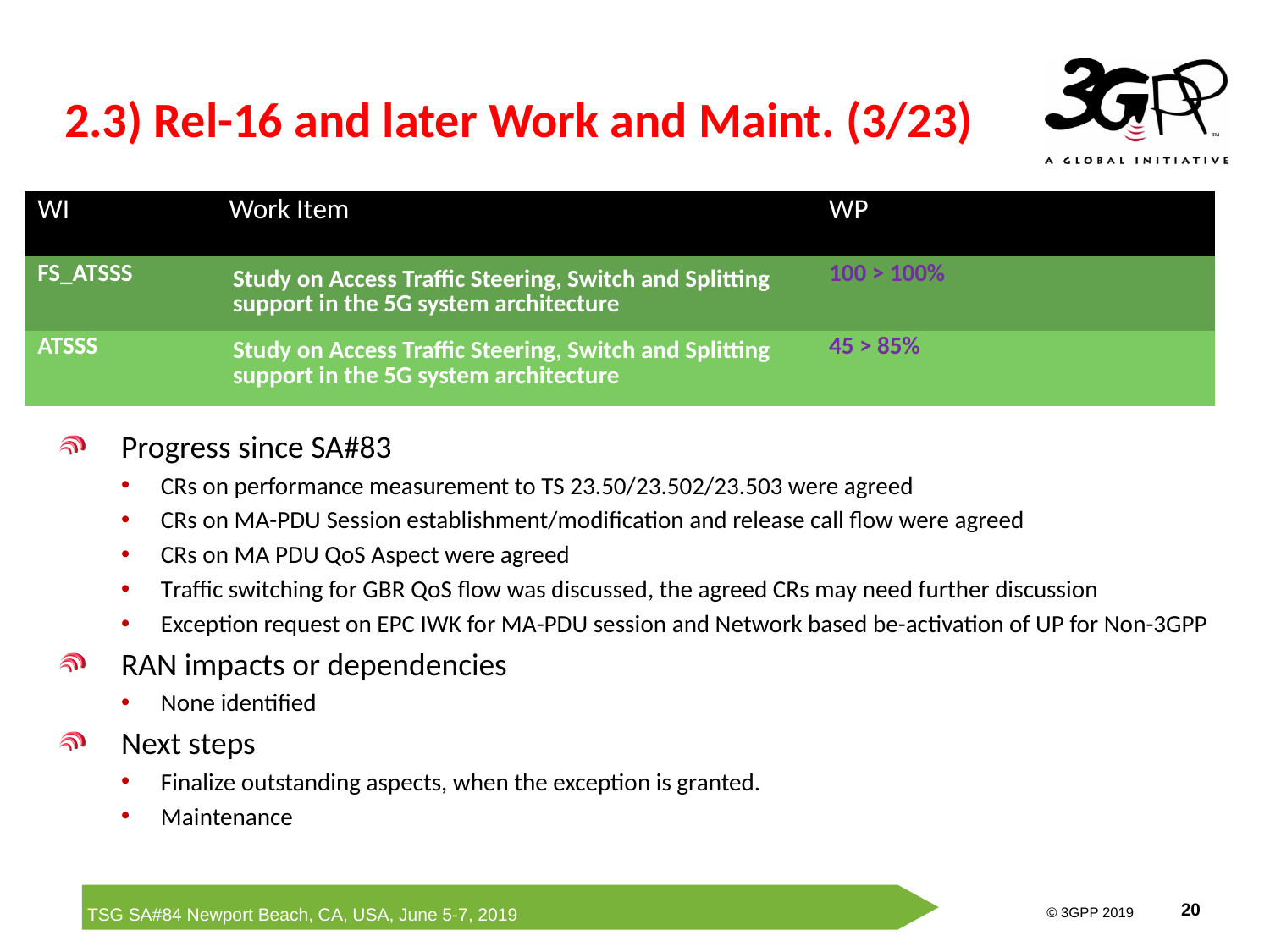

2.3) Rel-16 and later Work and Maint. (3/23)
| WI | Work Item | WP |  |  |
| --- | --- | --- | --- | --- |
| FS\_ATSSS | Study on Access Traffic Steering, Switch and Splitting support in the 5G system architecture | 100 > 100% |  |  |
| ATSSS | Study on Access Traffic Steering, Switch and Splitting support in the 5G system architecture | 45 > 85% |  |  |
Progress since SA#83
CRs on performance measurement to TS 23.50/23.502/23.503 were agreed
CRs on MA-PDU Session establishment/modification and release call flow were agreed
CRs on MA PDU QoS Aspect were agreed
Traffic switching for GBR QoS flow was discussed, the agreed CRs may need further discussion
Exception request on EPC IWK for MA-PDU session and Network based be-activation of UP for Non-3GPP
RAN impacts or dependencies
None identified
Next steps
Finalize outstanding aspects, when the exception is granted.
Maintenance